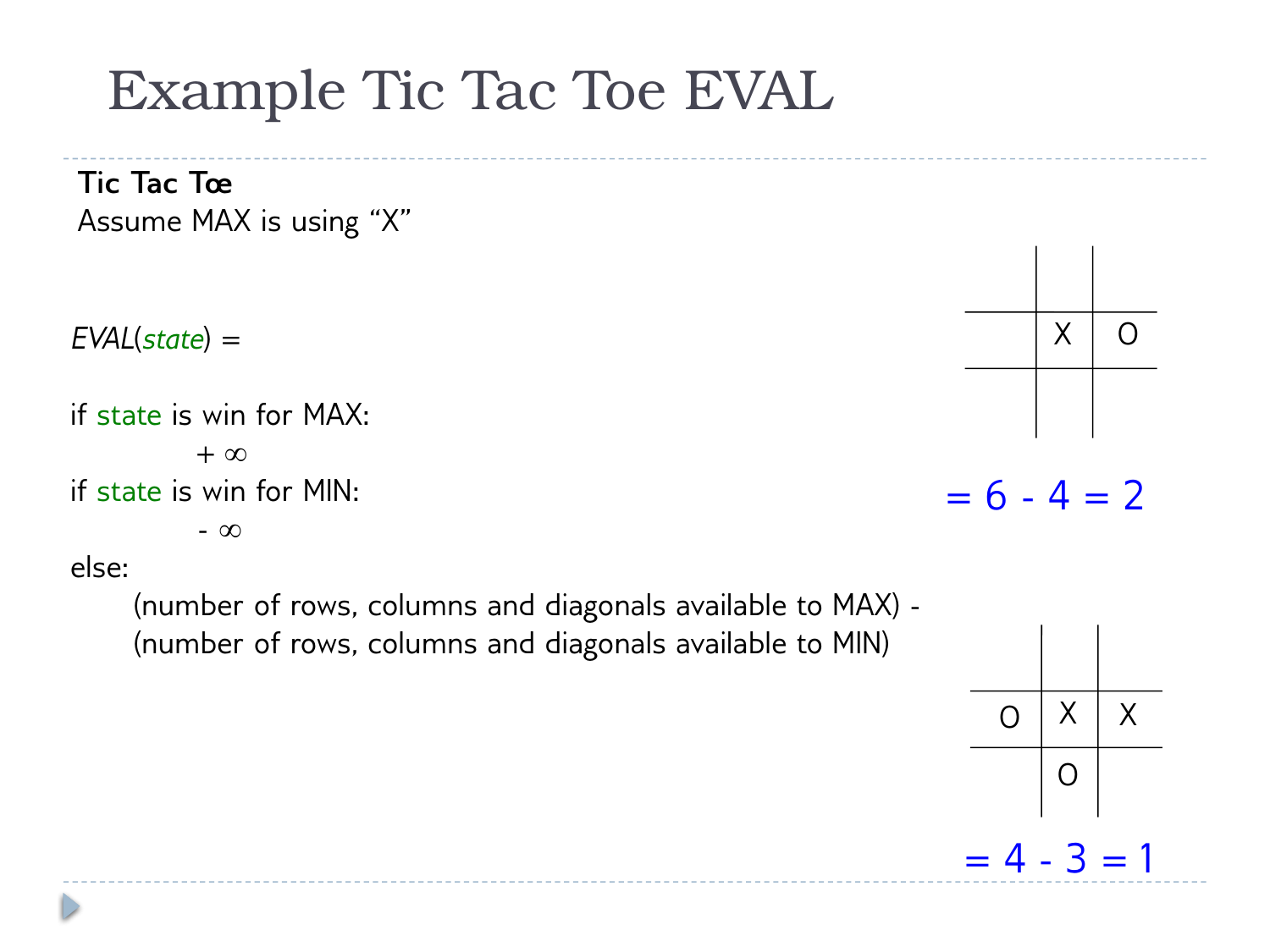

# Example Tic Tac Toe EVAL
Tic Tac Toe
Assume MAX is using “X”

X
O
EVAL(state) =

if state is win for MAX:
	+ ∞
if state is win for MIN:
	- ∞
else:
(number of rows, columns and diagonals available to MAX) - (number of rows, columns and diagonals available to MIN)
= 6 - 4 = 2

X
X
O
O
= 4 - 3 = 1